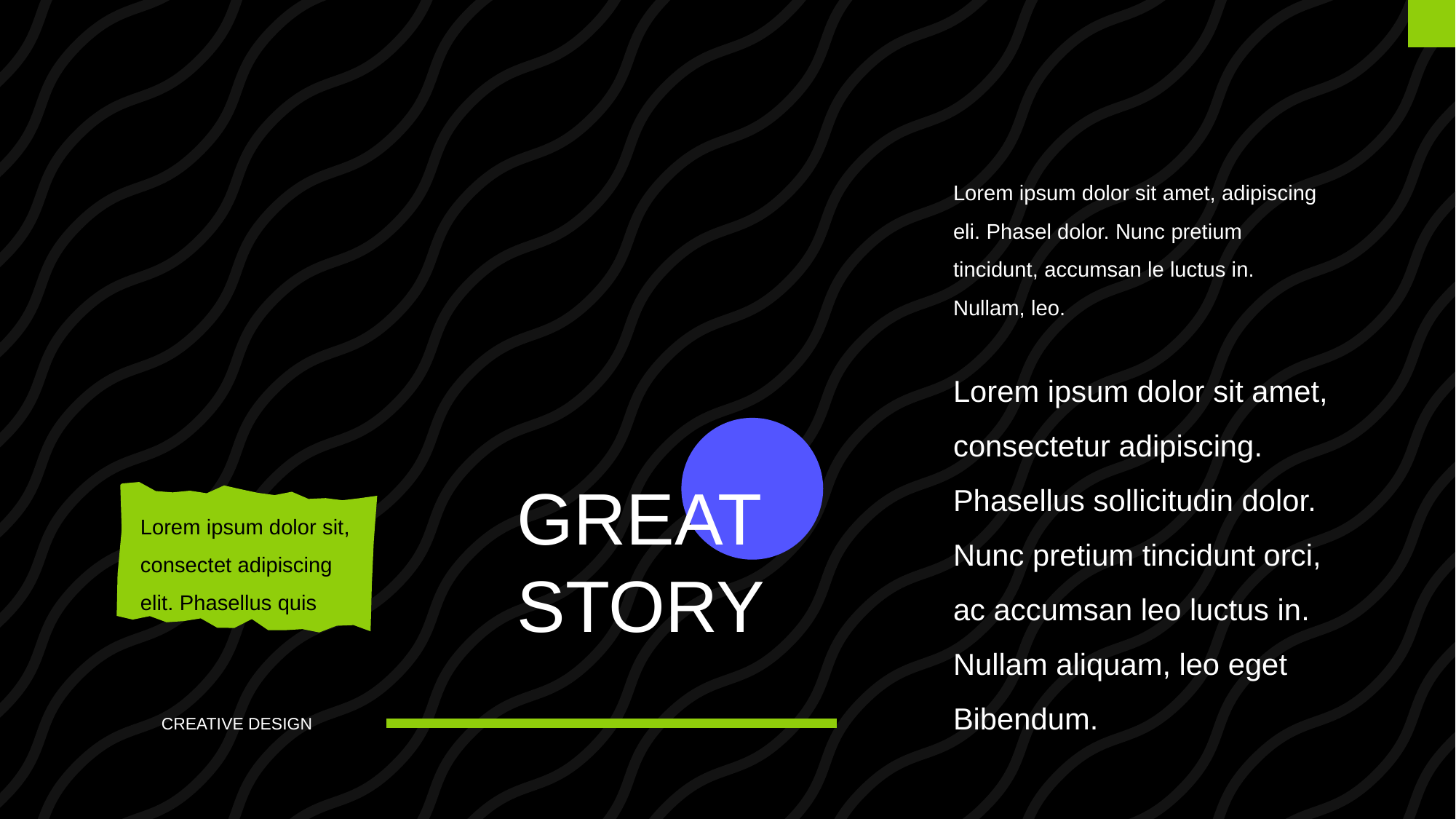

Lorem ipsum dolor sit amet, adipiscing eli. Phasel dolor. Nunc pretium tincidunt, accumsan le luctus in. Nullam, leo.
Lorem ipsum dolor sit amet, consectetur adipiscing. Phasellus sollicitudin dolor. Nunc pretium tincidunt orci, ac accumsan leo luctus in. Nullam aliquam, leo eget Bibendum.

GREAT
STORY

Lorem ipsum dolor sit, consectet adipiscing elit. Phasellus quis
CREATIVE DESIGN